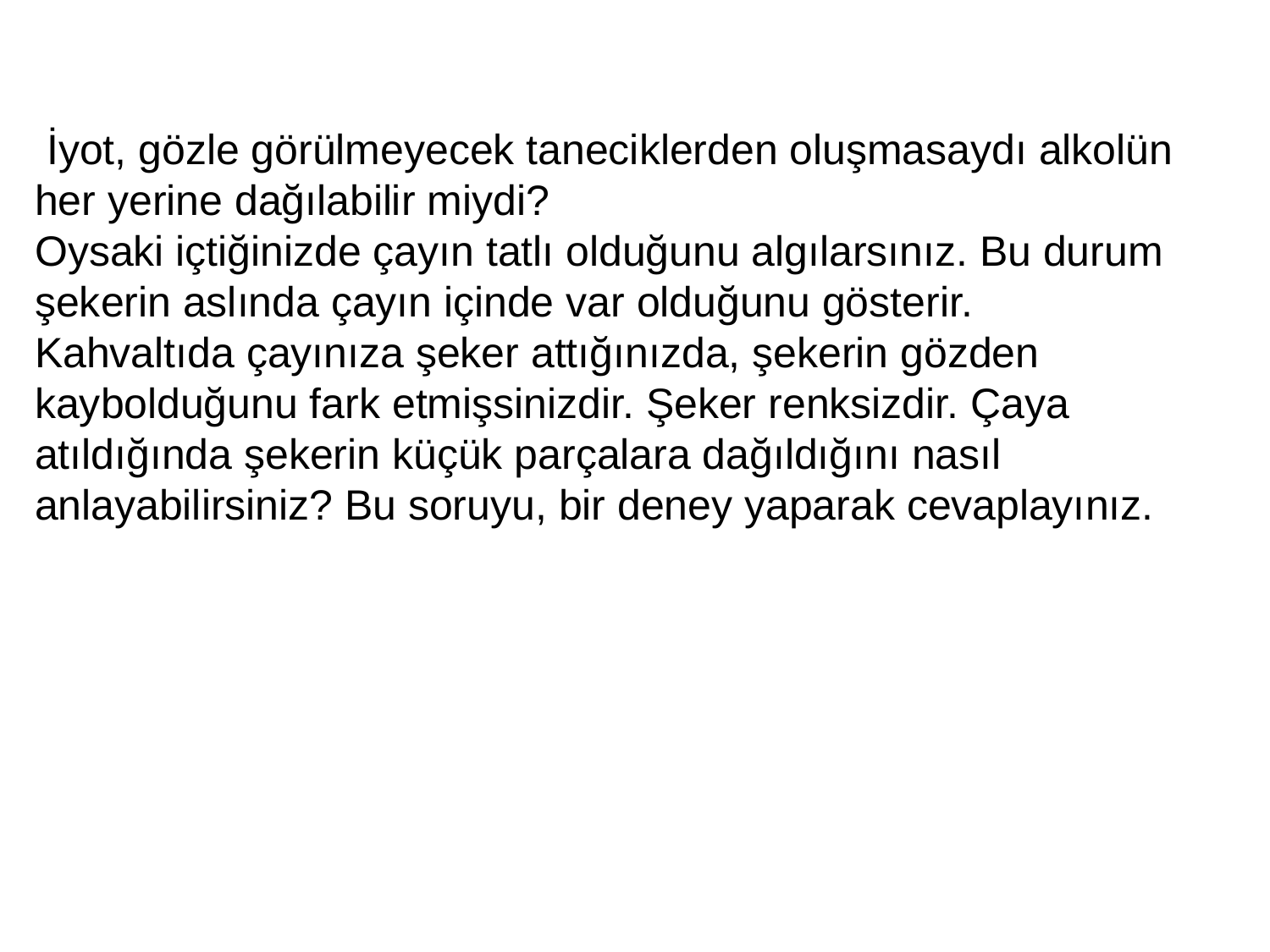

İyot, gözle görülmeyecek taneciklerden oluşmasaydı alkolün her yerine dağılabilir miydi?
Oysaki içtiğinizde çayın tatlı olduğunu algılarsınız. Bu durum
şekerin aslında çayın içinde var olduğunu gösterir.
Kahvaltıda çayınıza şeker attığınızda, şekerin gözden kaybolduğunu fark etmişsinizdir. Şeker renksizdir. Çaya atıldığında şekerin küçük parçalara dağıldığını nasıl anlayabilirsiniz? Bu soruyu, bir deney yaparak cevaplayınız.